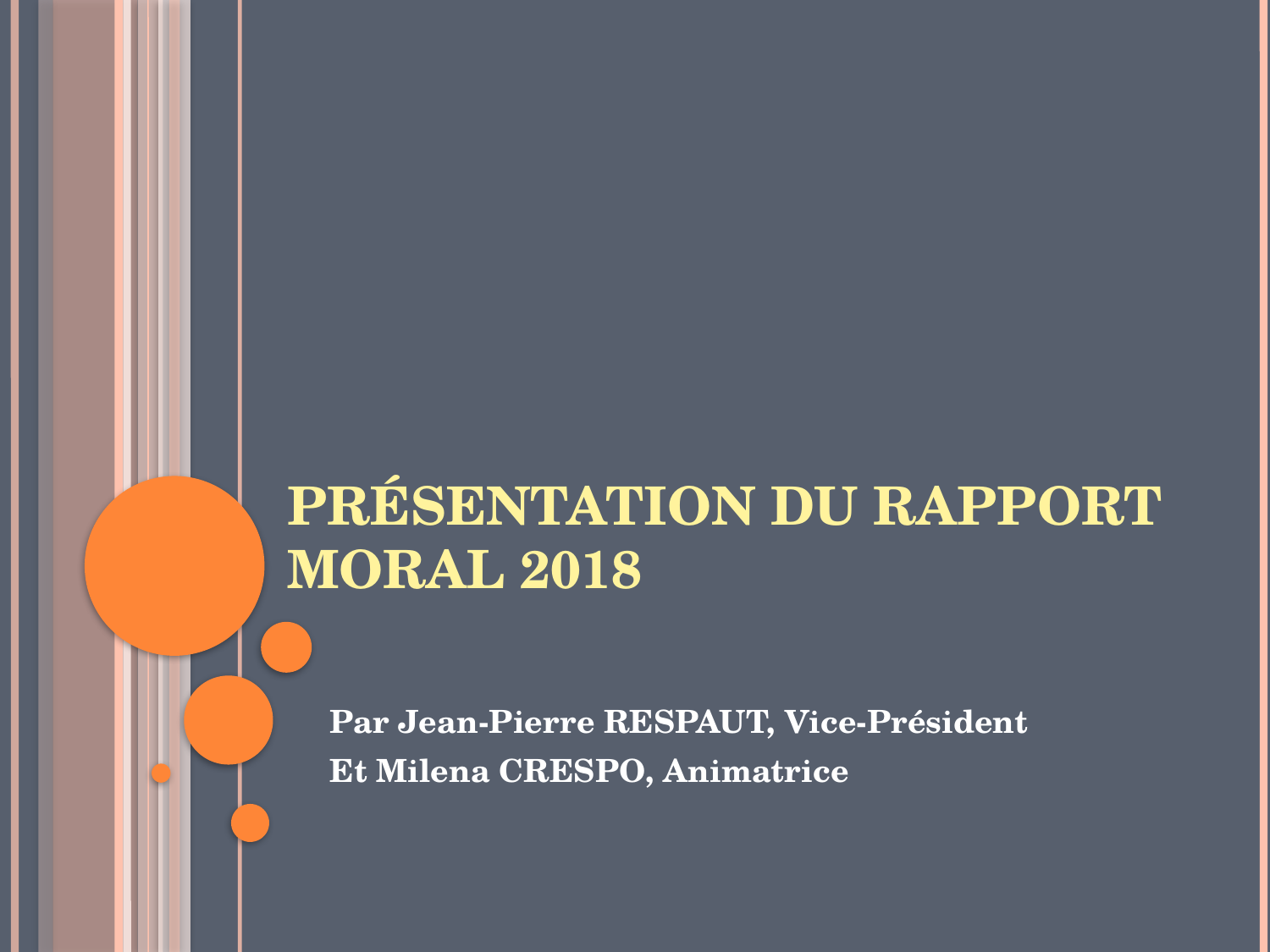

# Présentation du rapport moral 2018
Par Jean-Pierre RESPAUT, Vice-Président
Et Milena CRESPO, Animatrice